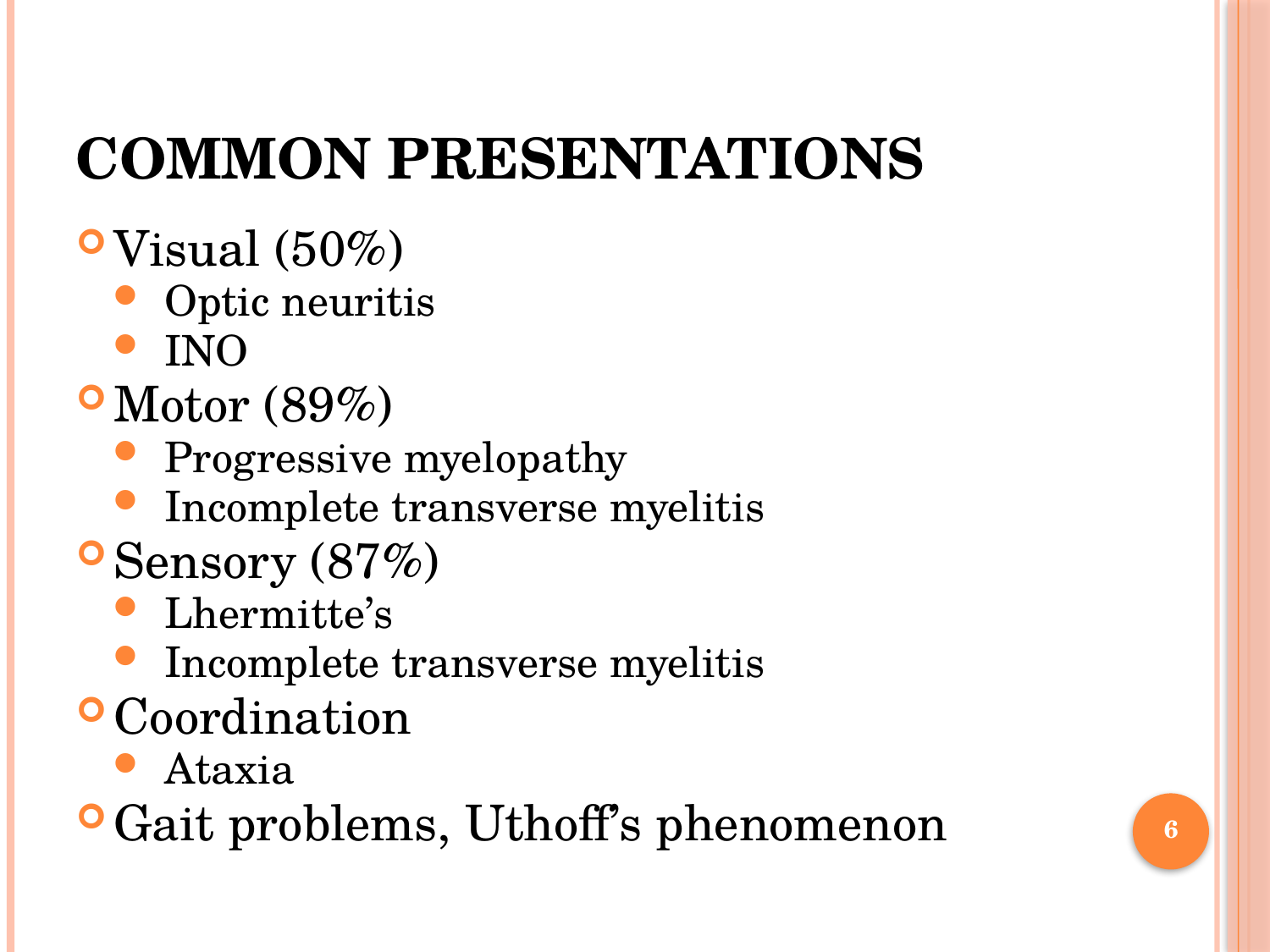

# Common Presentations
Visual (50%)
Optic neuritis
INO
Motor (89%)
Progressive myelopathy
Incomplete transverse myelitis
Sensory (87%)
Lhermitte’s
Incomplete transverse myelitis
Coordination
Ataxia
Gait problems, Uthoff’s phenomenon

6